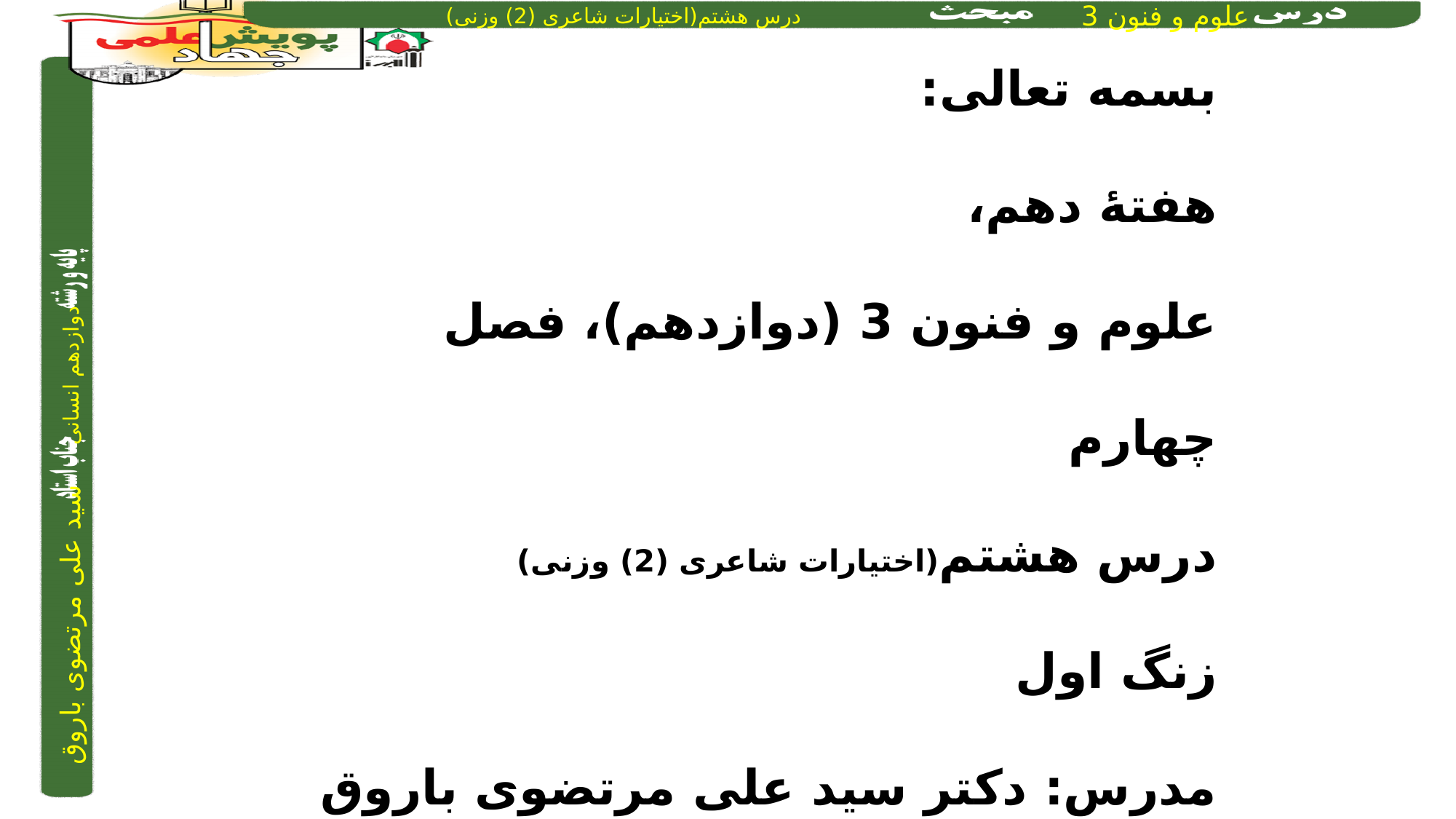

بسمه تعالی:
هفتۀ دهم،
علوم و فنون 3 (دوازدهم)، فصل چهارم
درس هشتم(اختیارات شاعری (2) وزنی)
زنگ اول
مدرس: دکتر سید علی مرتضوی باروق
Adabiat_mortazavi